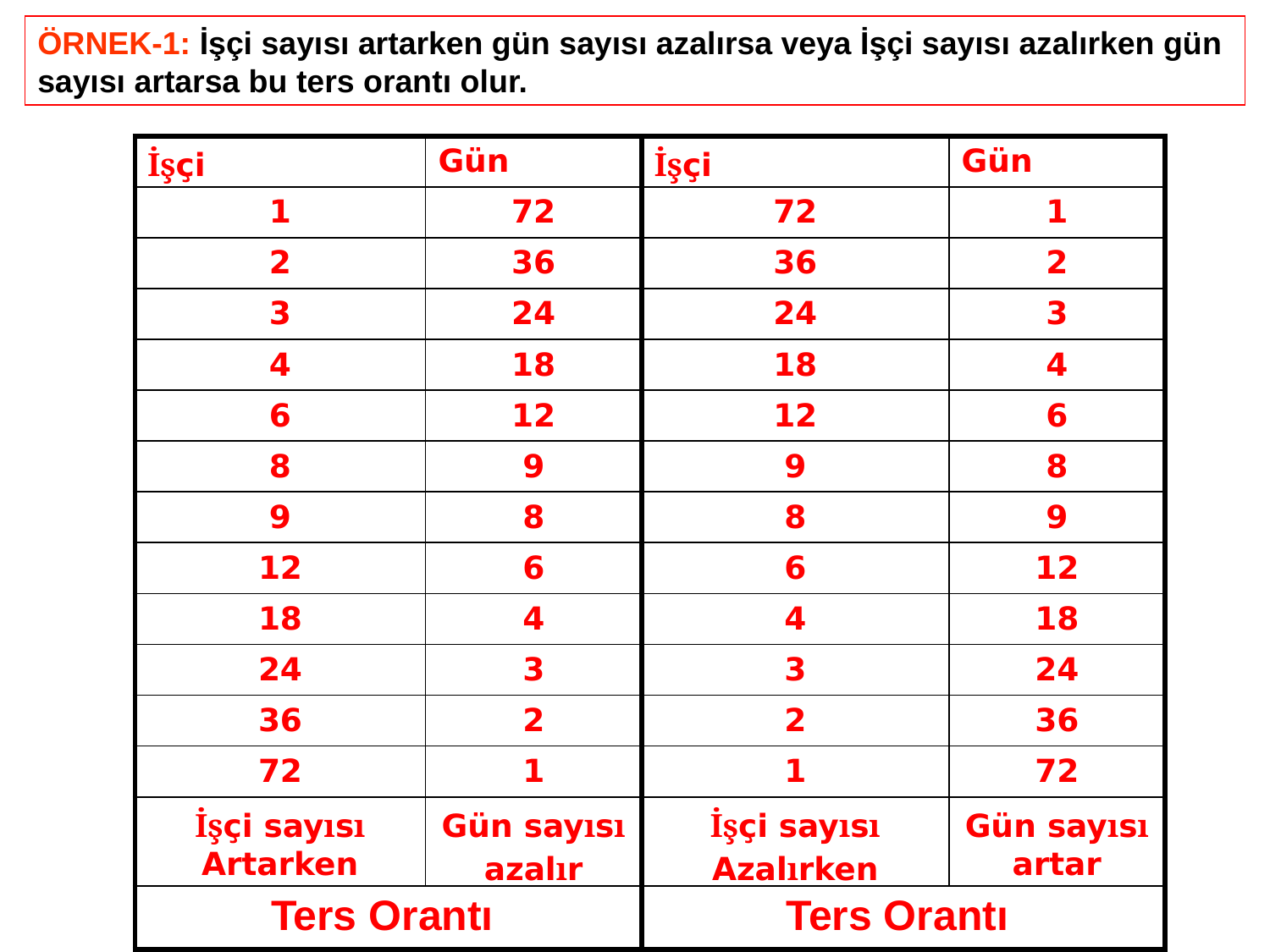

ÖRNEK-1: İşçi sayısı artarken gün sayısı azalırsa veya İşçi sayısı azalırken gün sayısı artarsa bu ters orantı olur.
| İşçi | Gün | İşçi | Gün |
| --- | --- | --- | --- |
| 1 | 72 | 72 | 1 |
| 2 | 36 | 36 | 2 |
| 3 | 24 | 24 | 3 |
| 4 | 18 | 18 | 4 |
| 6 | 12 | 12 | 6 |
| 8 | 9 | 9 | 8 |
| 9 | 8 | 8 | 9 |
| 12 | 6 | 6 | 12 |
| 18 | 4 | 4 | 18 |
| 24 | 3 | 3 | 24 |
| 36 | 2 | 2 | 36 |
| 72 | 1 | 1 | 72 |
| İşçi sayısı Artarken | Gün sayısı azalır | İşçi sayısı Azalırken | Gün sayısı artar |
| Ters Orantı |  | Ters Orantı |  |